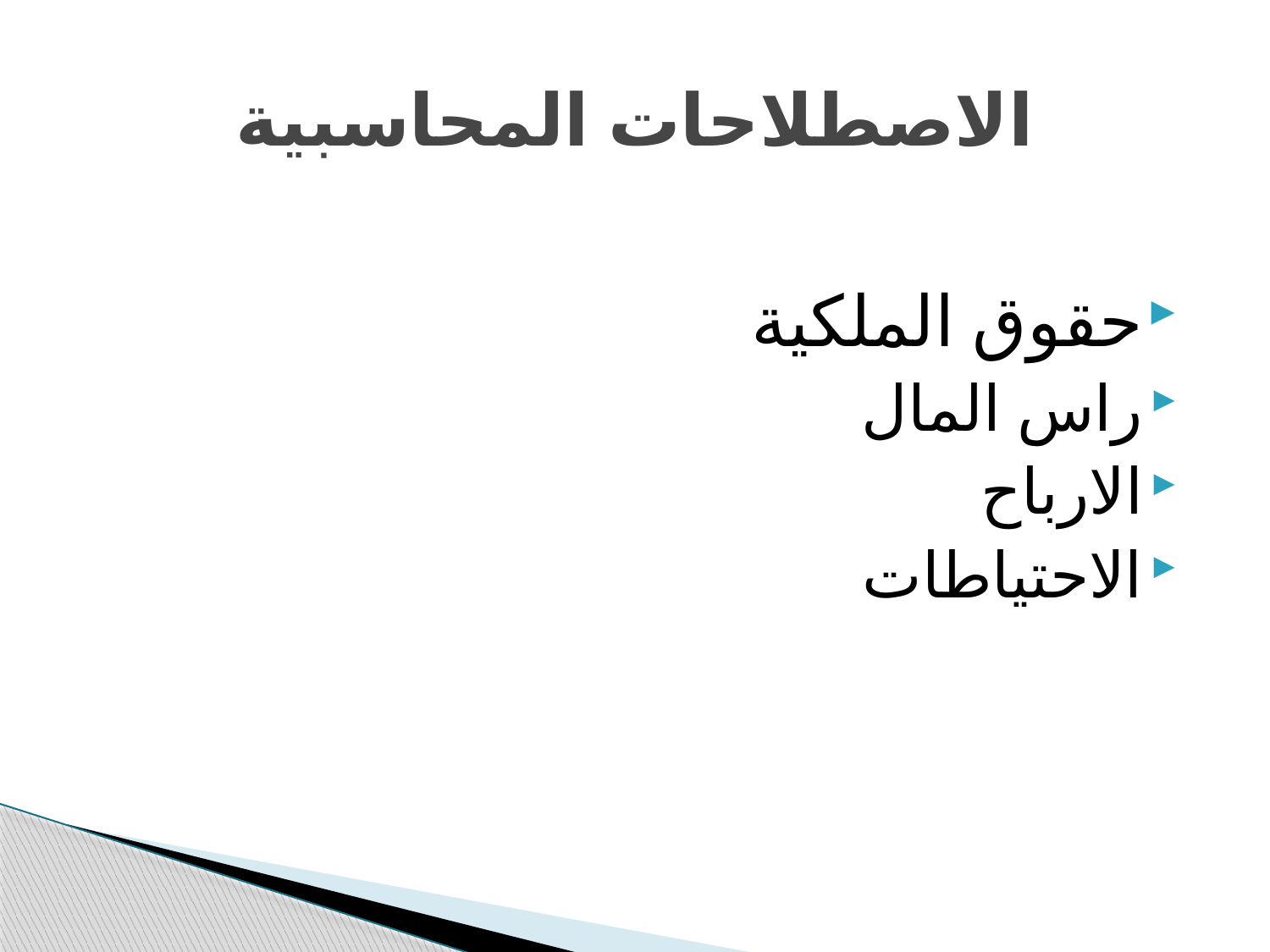

# الاصطلاحات المحاسبية

حقوق الملكية
راس المال
الارباح
الاحتياطات